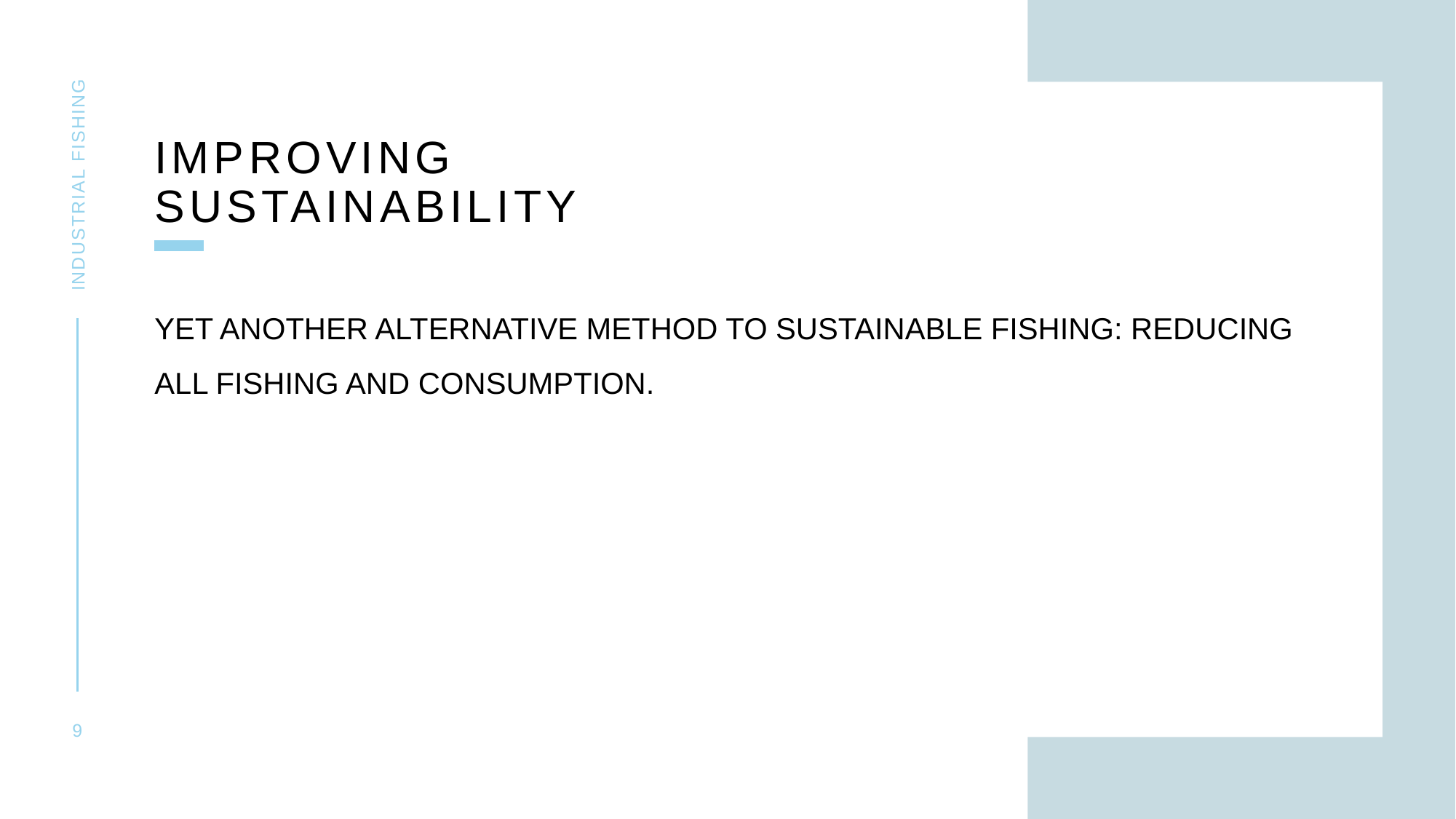

# Improving sustainability
Industrial fishing
Yet another alternative method to sustainable fishing: reducing all fishing and consumption.
9